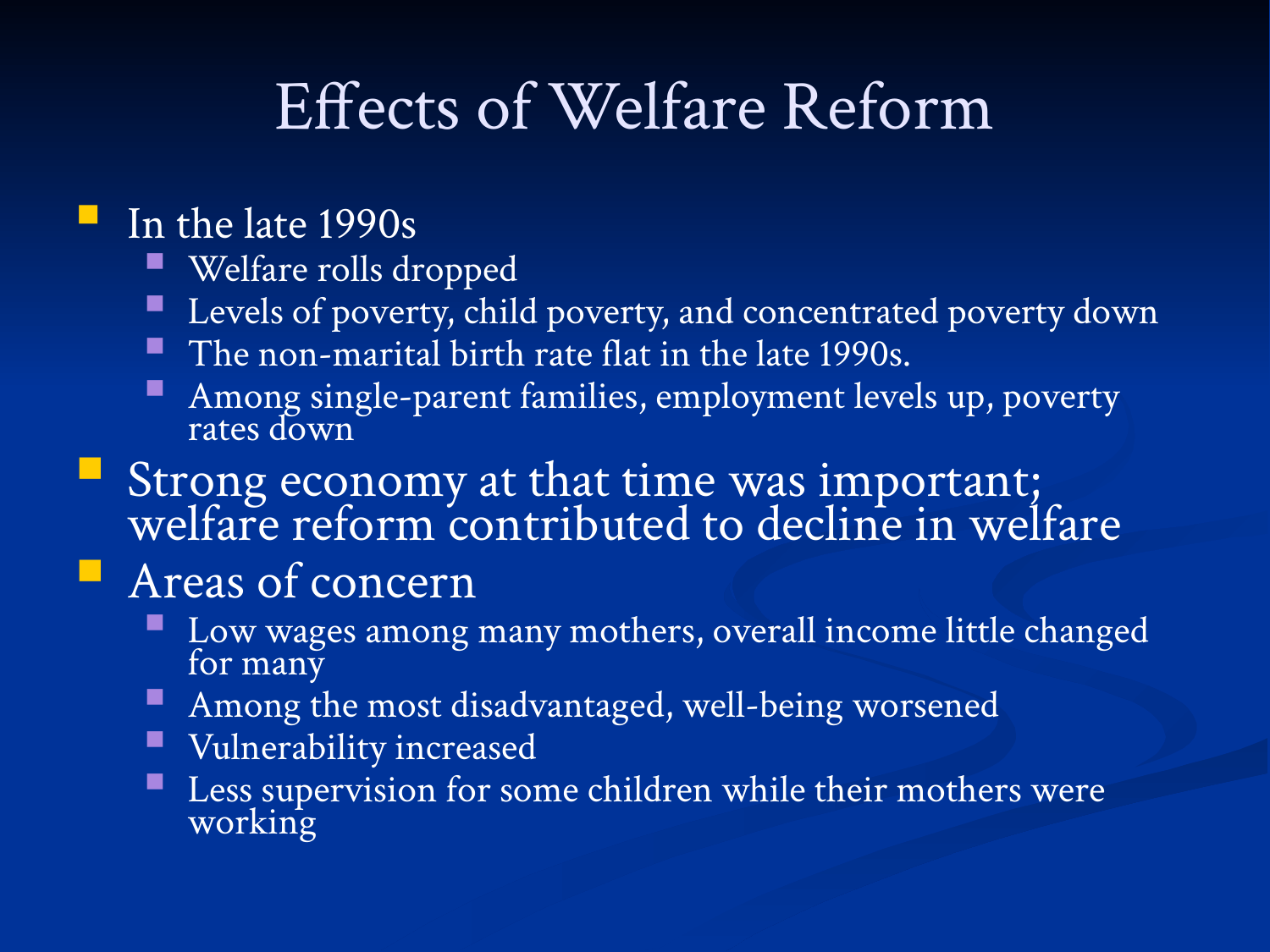

Effects of Welfare Reform
# In the late 1990s
Welfare rolls dropped
Levels of poverty, child poverty, and concentrated poverty down
The non-marital birth rate flat in the late 1990s.
Among single-parent families, employment levels up, poverty rates down
Strong economy at that time was important; welfare reform contributed to decline in welfare
Areas of concern
Low wages among many mothers, overall income little changed for many
Among the most disadvantaged, well-being worsened
Vulnerability increased
Less supervision for some children while their mothers were working